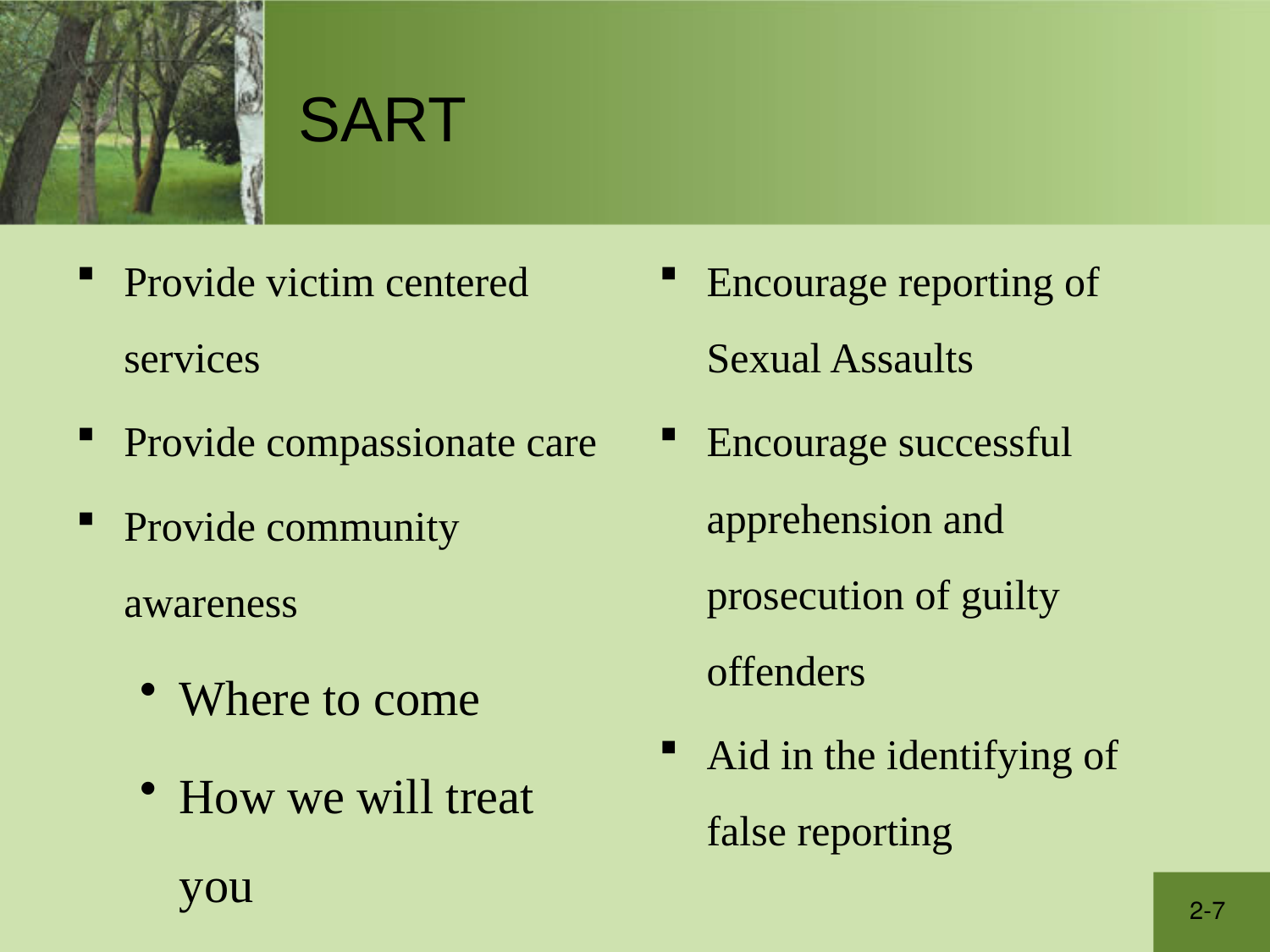

# SART
Provide victim centered services
Provide compassionate care
Provide community awareness
Where to come
How we will treat you

Encourage reporting of Sexual Assaults
Encourage successful apprehension and prosecution of guilty offenders
Aid in the identifying of false reporting
2-7